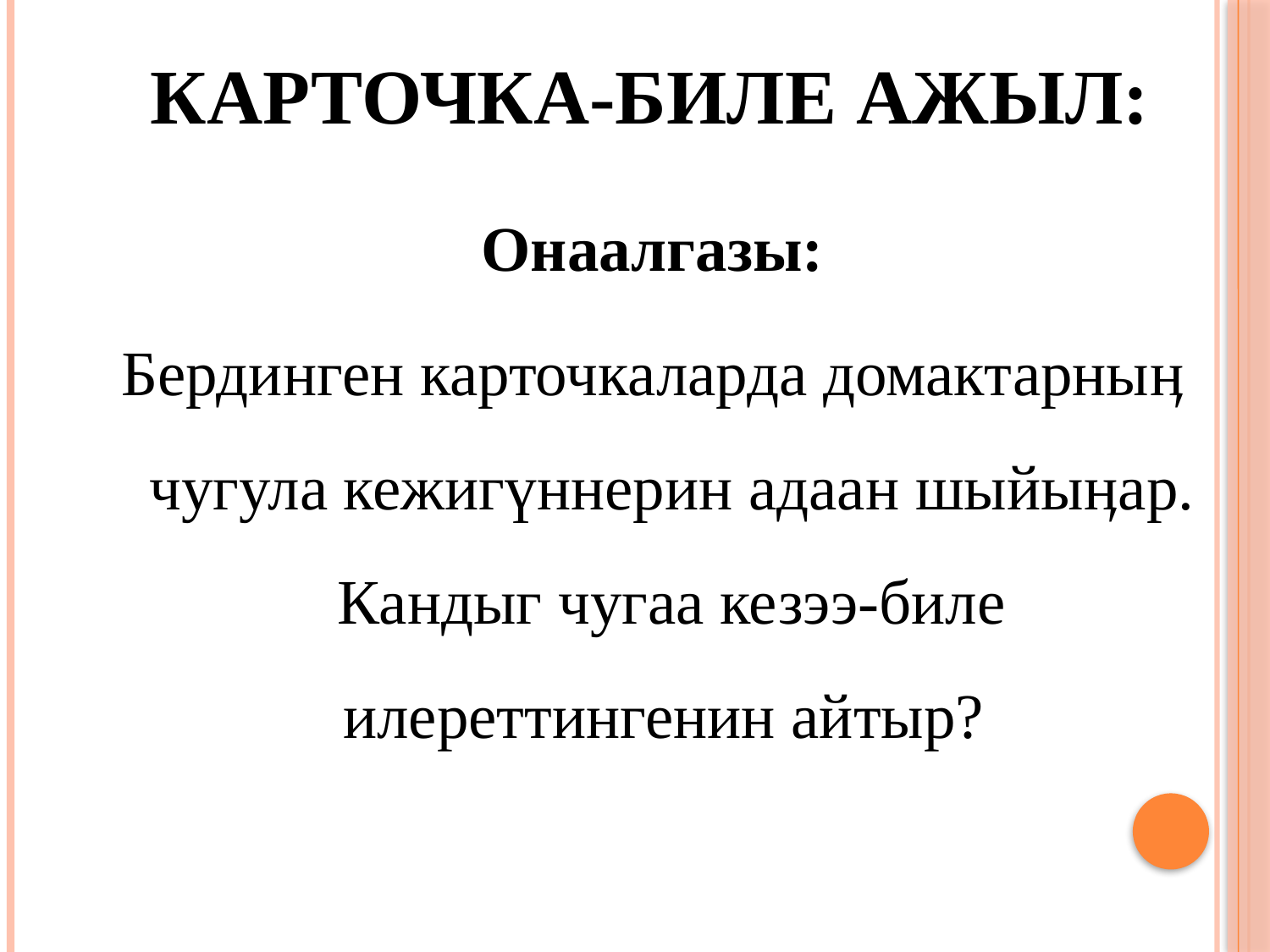

# Карточка-биле ажыл:
Онаалгазы:
Бердинген карточкаларда домактарныӊ чугула кежигүннерин адаан шыйыӊар. Кандыг чугаа кезээ-биле илереттингенин айтыр?